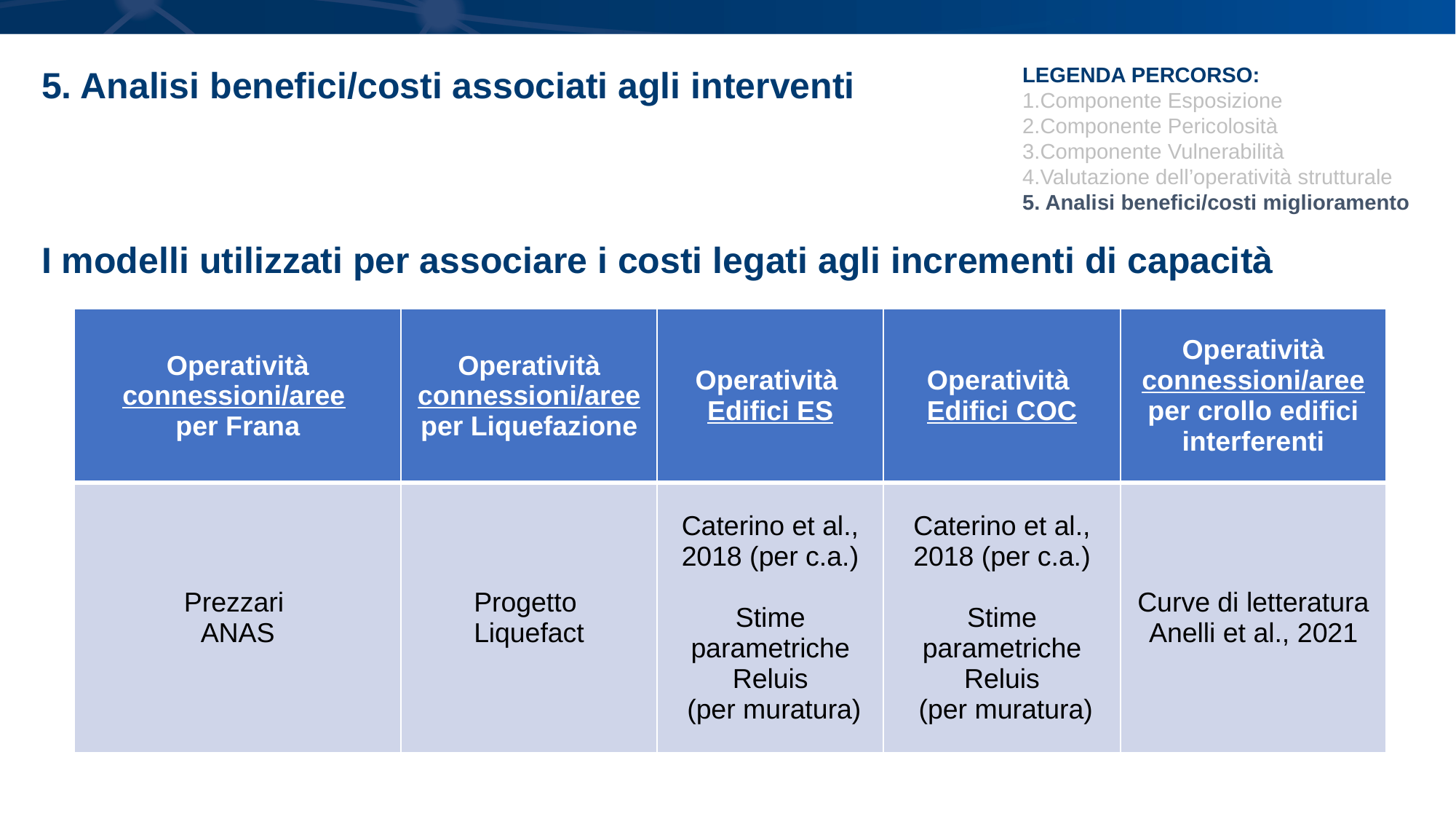

LEGENDA PERCORSO:
1.Componente Esposizione
2.Componente Pericolosità
3.Componente Vulnerabilità
4.Valutazione dell’operatività strutturale
5. Analisi benefici/costi miglioramento
5. Analisi benefici/costi associati agli interventi

I modelli utilizzati per associare i costi legati agli incrementi di capacità
| Operatività connessioni/aree per Frana | Operatività connessioni/aree per Liquefazione | Operatività Edifici ES | Operatività Edifici COC | Operatività connessioni/aree per crollo edifici interferenti |
| --- | --- | --- | --- | --- |
| Prezzari ANAS | Progetto Liquefact | Caterino et al., 2018 (per c.a.) Stime parametriche Reluis (per muratura) | Caterino et al., 2018 (per c.a.) Stime parametriche Reluis (per muratura) | Curve di letteratura Anelli et al., 2021 |